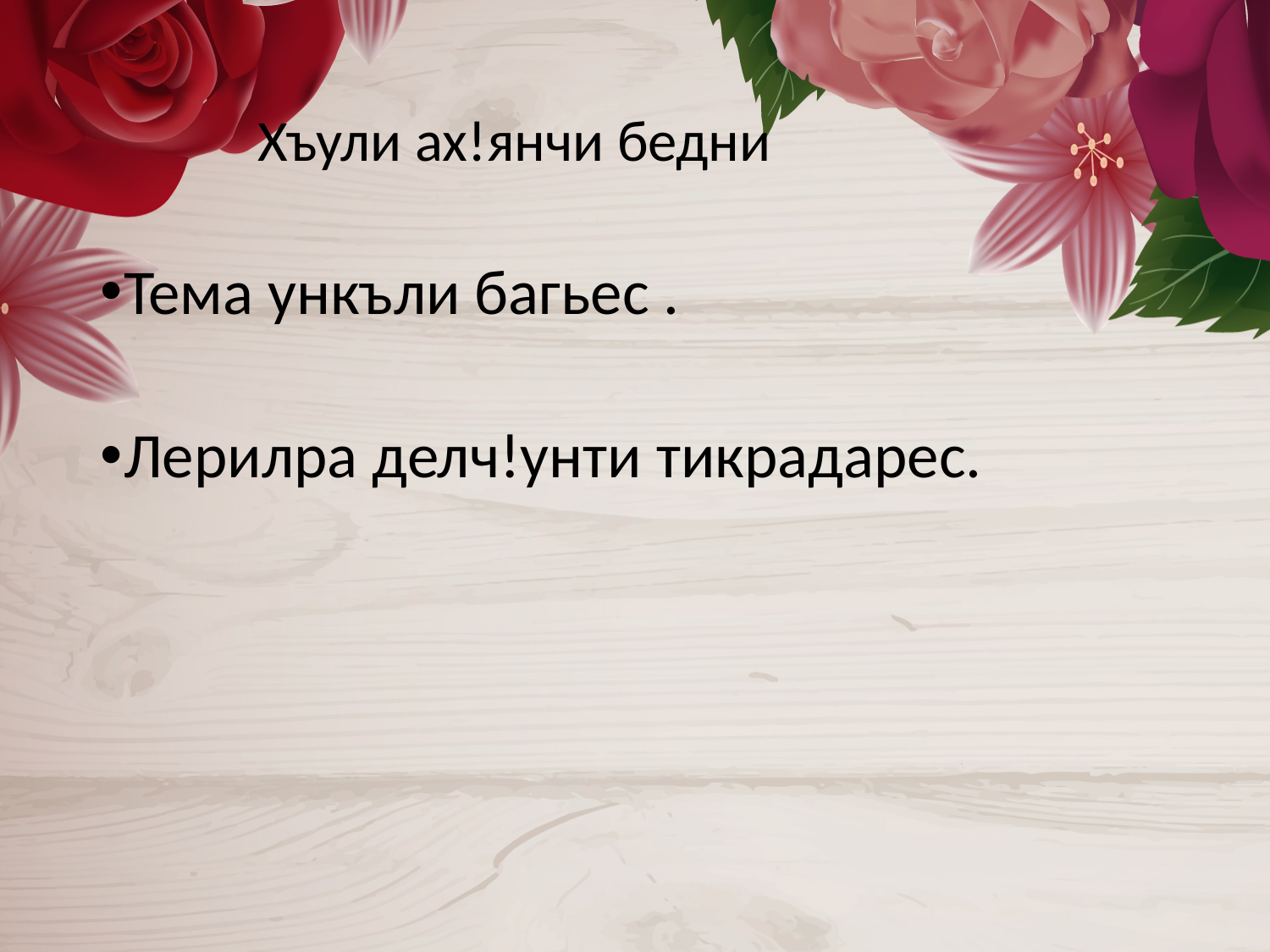

# Хъули ах!янчи бедни
Тема ункъли багьес .

Лерилра делч!унти тикрадарес.